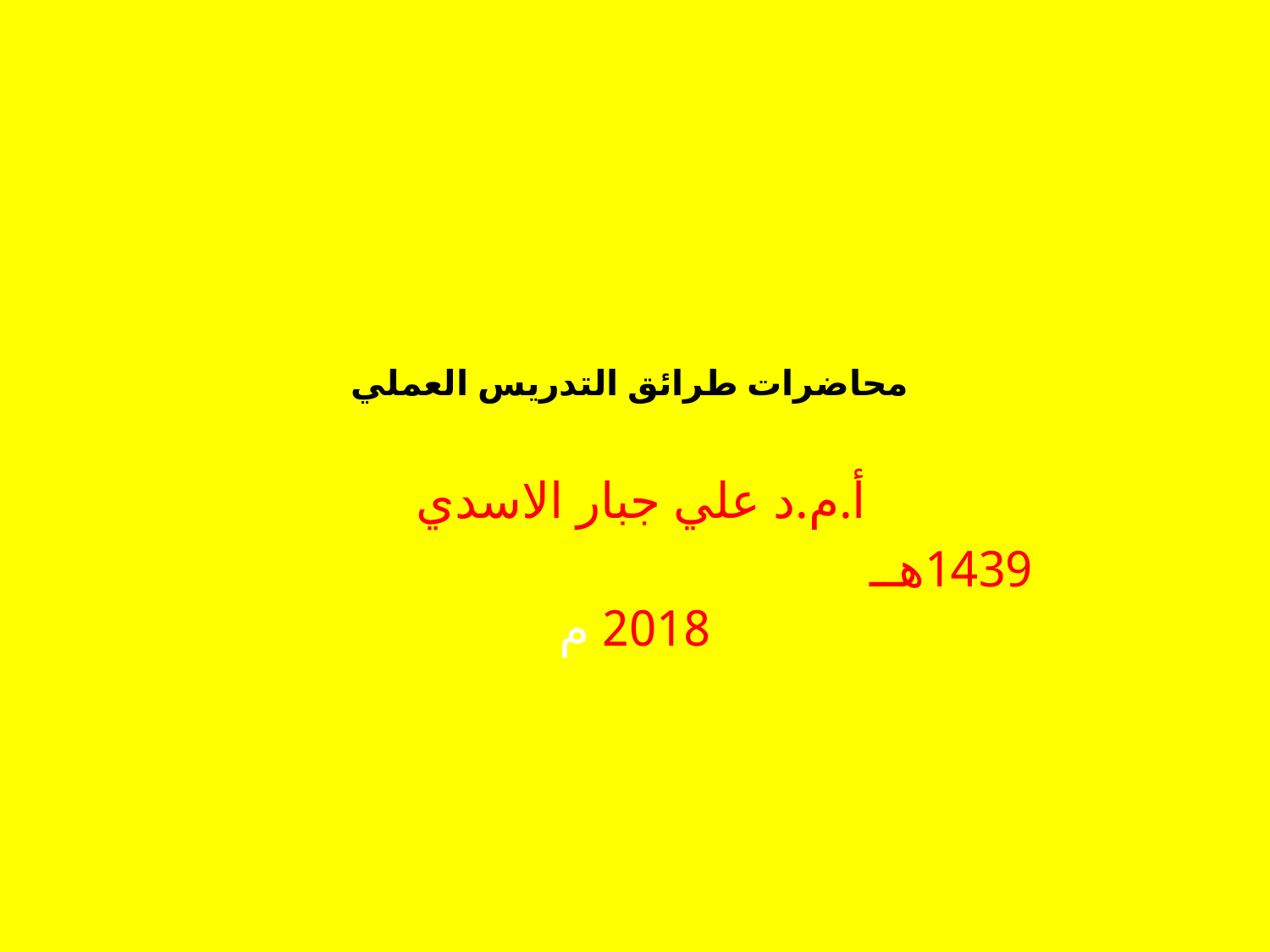

# محاضرات طرائق التدريس العملي
أ.م.د علي جبار الاسدي
1439هــ                                                  2018 م